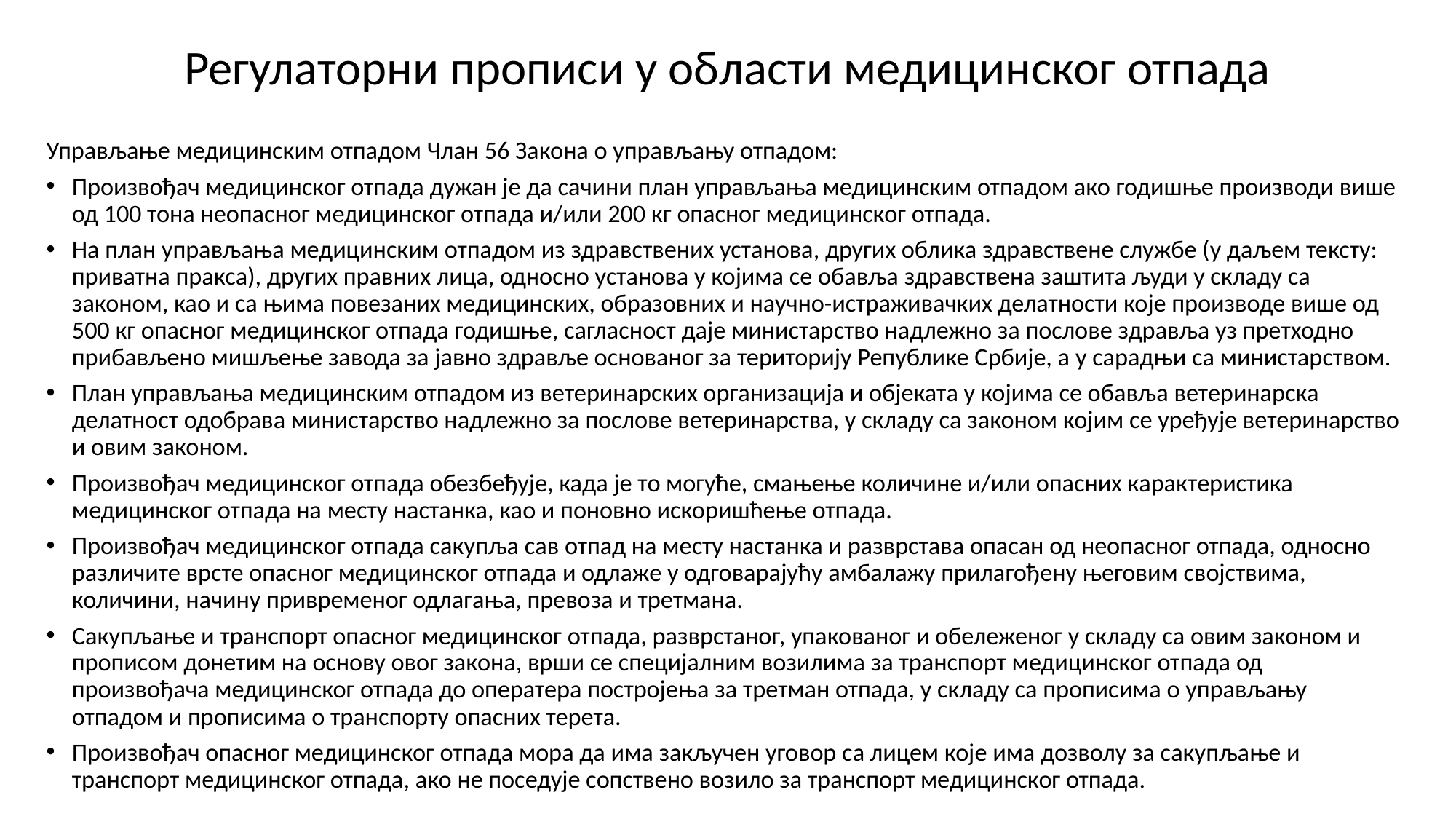

# Регулаторни прописи у области медицинског отпада
Управљање медицинским отпадом Члан 56 Закона о управљању отпадом:
Произвођач медицинског отпада дужан је да сачини план управљања медицинским отпадом ако годишње производи више од 100 тона неопасног медицинског отпада и/или 200 кг опасног медицинског отпада.
На план управљања медицинским отпадом из здравствених установа, других облика здравствене службе (у даљем тексту: приватна пракса), других правних лица, односно установа у којима се обавља здравствена заштита људи у складу са законом, као и са њима повезаних медицинских, образовних и научно-истраживачких делатности које производе више од 500 кг опасног медицинског отпада годишње, сагласност даје министарство надлежно за послове здравља уз претходно прибављено мишљење завода за јавно здравље основаног за територију Републике Србије, а у сарадњи са министарством.
План управљања медицинским отпадом из ветеринарских организација и објеката у којима се обавља ветеринарска делатност одобрава министарство надлежно за послове ветеринарства, у складу са законом којим се уређује ветеринарство и овим законом.
Произвођач медицинског отпада обезбеђује, када је то могуће, смањење количине и/или опасних карактеристика медицинског отпада на месту настанка, као и поновно искоришћење отпада.
Произвођач медицинског отпада сакупља сав отпад на месту настанка и разврстава опасан од неопасног отпада, односно различите врсте опасног медицинског отпада и одлаже у одговарајућу амбалажу прилагођену његовим својствима, количини, начину привременог одлагања, превоза и третмана.
Сакупљање и транспорт опасног медицинског отпада, разврстаног, упакованог и обележеног у складу са овим законом и прописом донетим на основу овог закона, врши се специјалним возилима за транспорт медицинског отпада од произвођача медицинског отпада до оператера постројења за третман отпада, у складу са прописима о управљању отпадом и прописима о транспорту опасних терета.
Произвођач опасног медицинског отпада мора да има закључен уговор са лицем које има дозволу за сакупљање и транспорт медицинског отпада, ако не поседује сопствено возило за транспорт медицинског отпада.